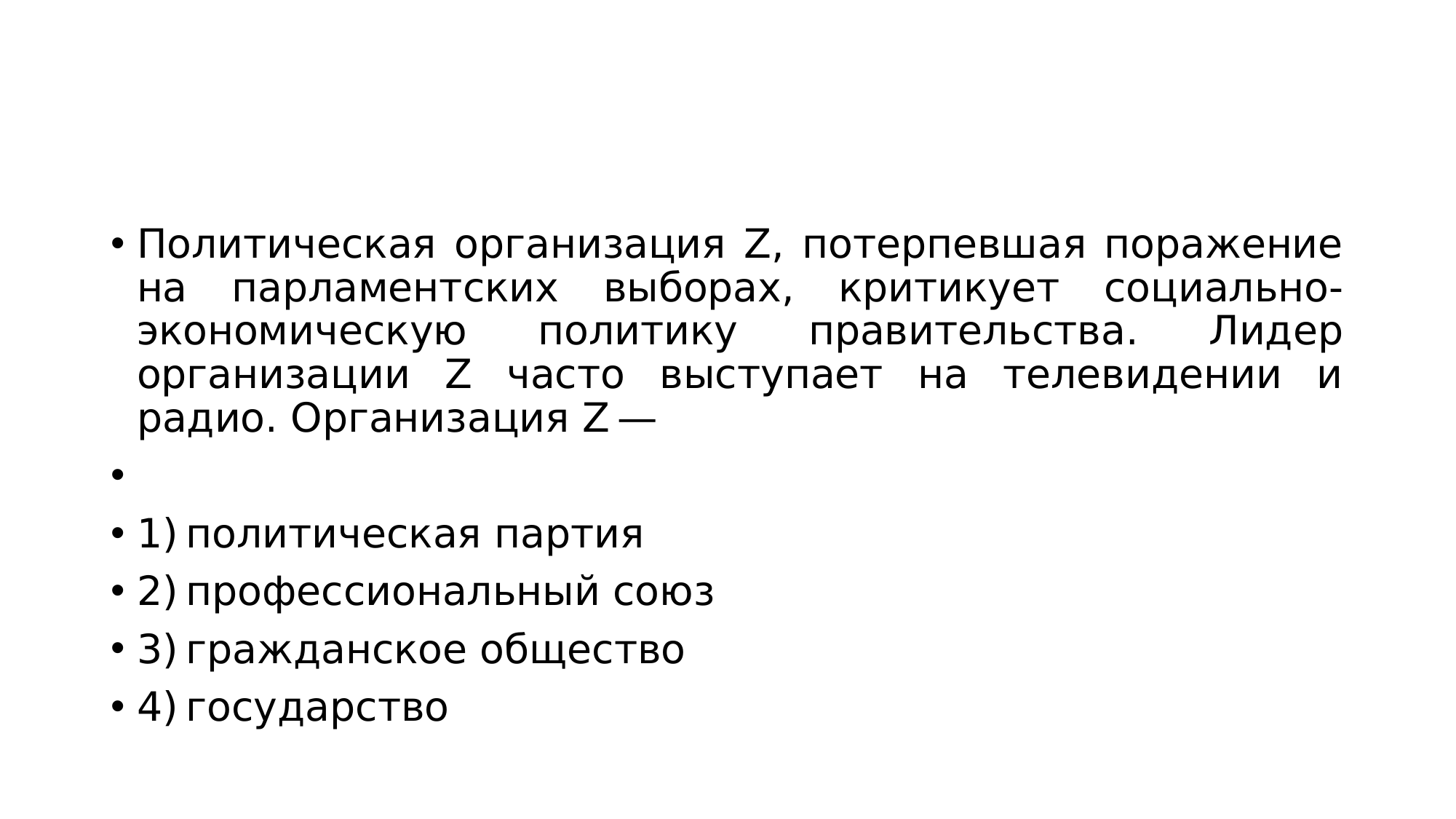

#
Политическая организация Z, потерпевшая поражение на парламентских выборах, критикует социально-экономическую политику правительства. Лидер организации Z часто выступает на телевидении и радио. Организация Z —

1) политическая партия
2) профессиональный союз
3) гражданское общество
4) государство